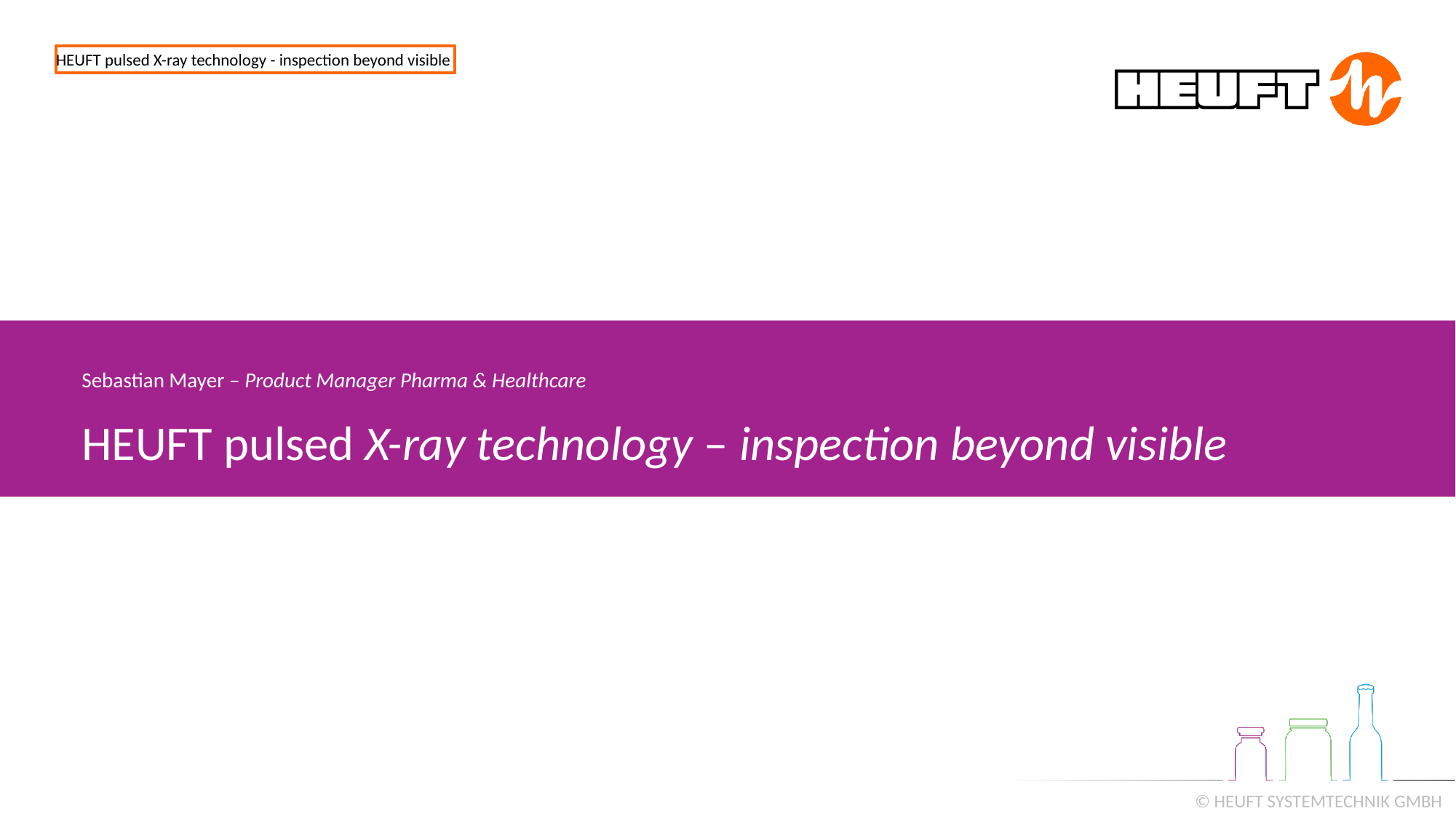

HEUFT pulsed X-ray technology - inspection beyond visible
Sebastian Mayer – Product Manager Pharma & Healthcare
HEUFT pulsed X-ray technology – inspection beyond visible